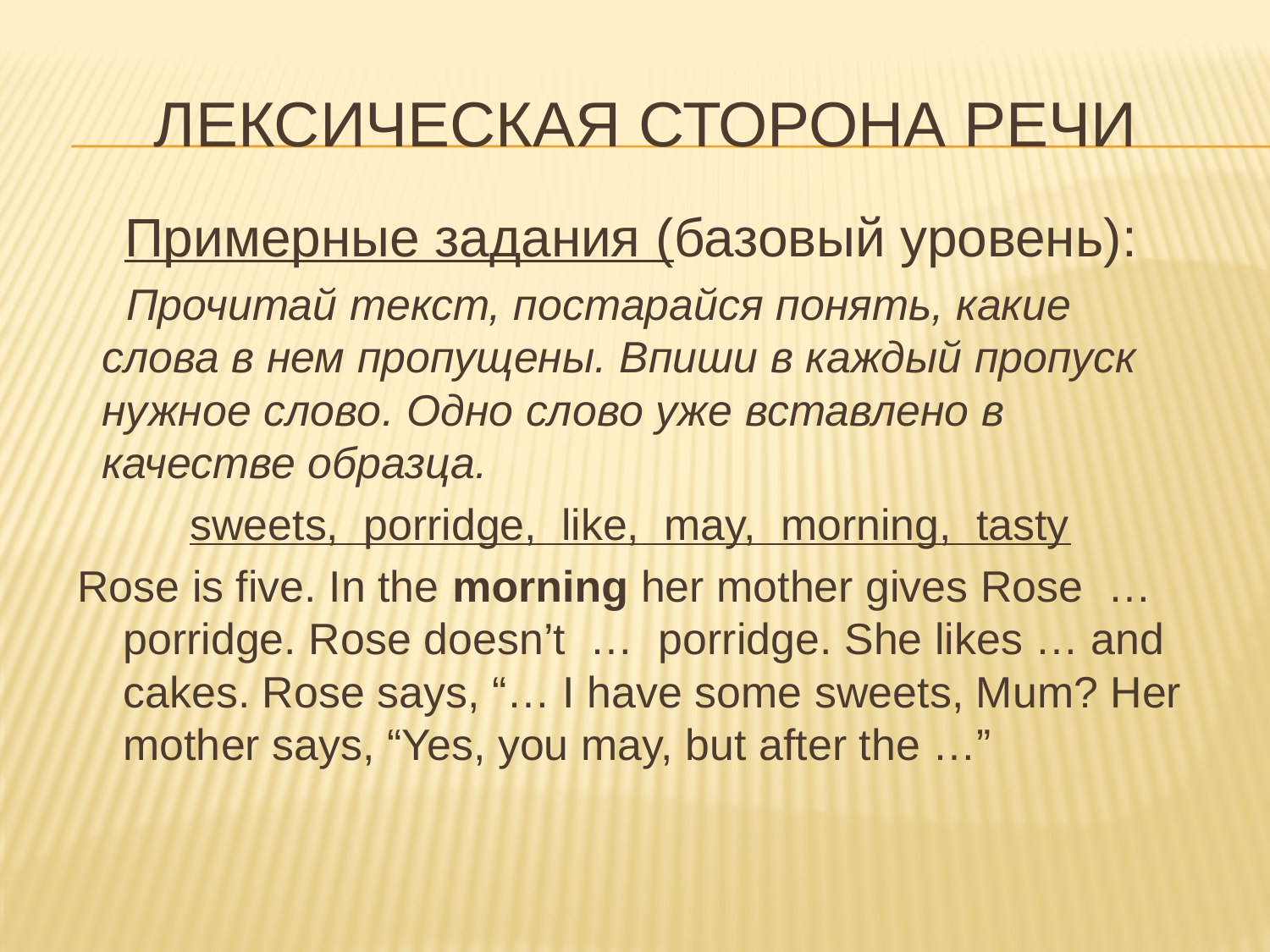

# Лексическая сторона речи
Примерные задания (базовый уровень):
    Прочитай текст, постарайся понять, какие слова в нем пропущены. Впиши в каждый пропуск нужное слово. Одно слово уже вставлено в качестве образца.
sweets,  porridge,  like,  may,  morning,  tasty
Rose is five. In the morning her mother gives Rose  … porridge. Rose doesn’t  …  porridge. She likes … and cakes. Rose says, “… I have some sweets, Mum? Her mother says, “Yes, you may, but after the …”